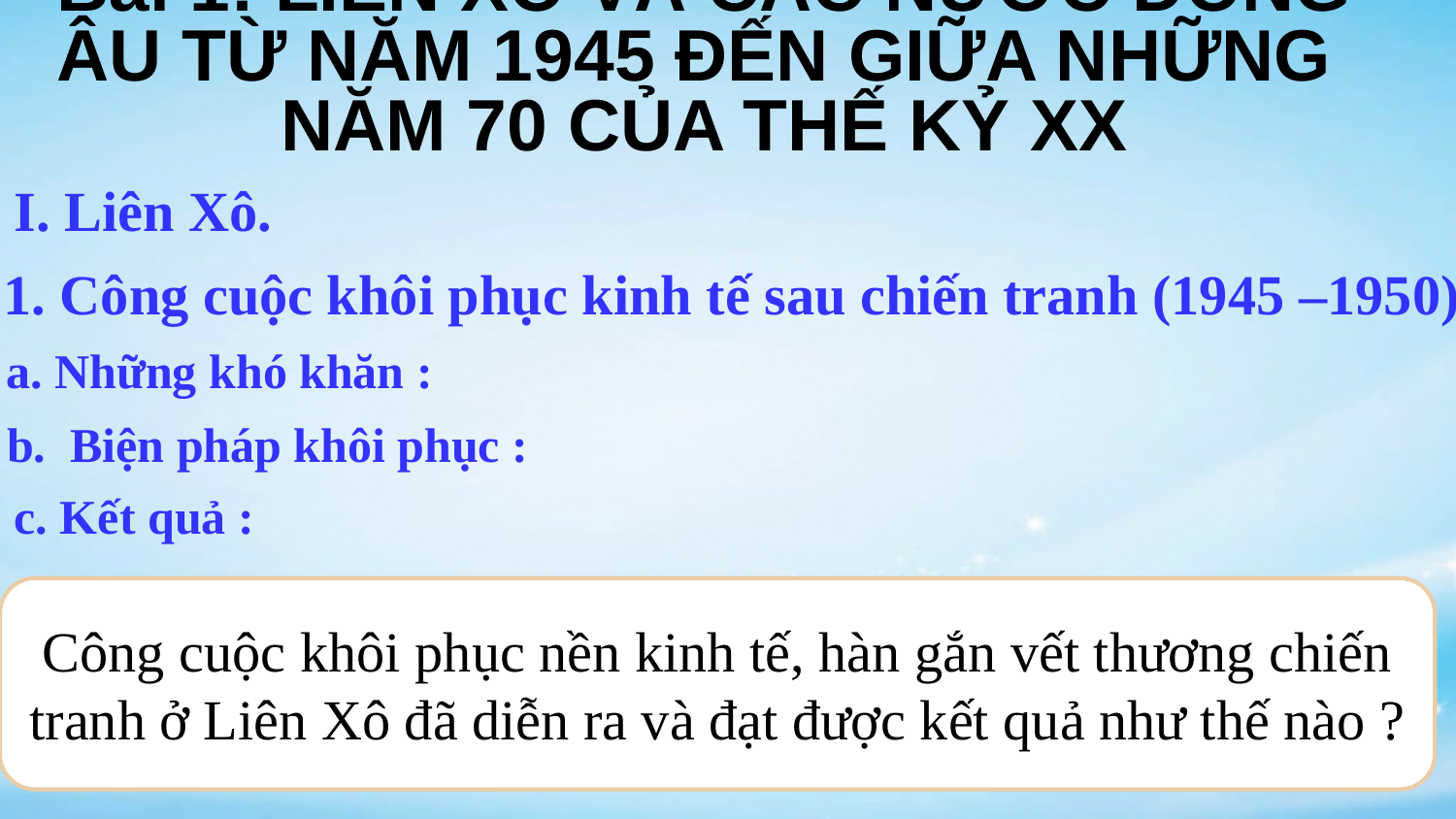

Bài 1: LIÊN XÔ VÀ CÁC NƯỚC ĐÔNG ÂU TỪ NĂM 1945 ĐẾN GIỮA NHỮNG  NĂM 70 CỦA THẾ KỶ XX
I. Liên Xô.
1. Công cuộc khôi phục kinh tế sau chiến tranh (1945 –1950)
a. Những khó khăn :
b.  Biện pháp khôi phục :
c. Kết quả :
Công cuộc khôi phục nền kinh tế, hàn gắn vết thương chiến tranh ở Liên Xô đã diễn ra và đạt được kết quả như thế nào ?